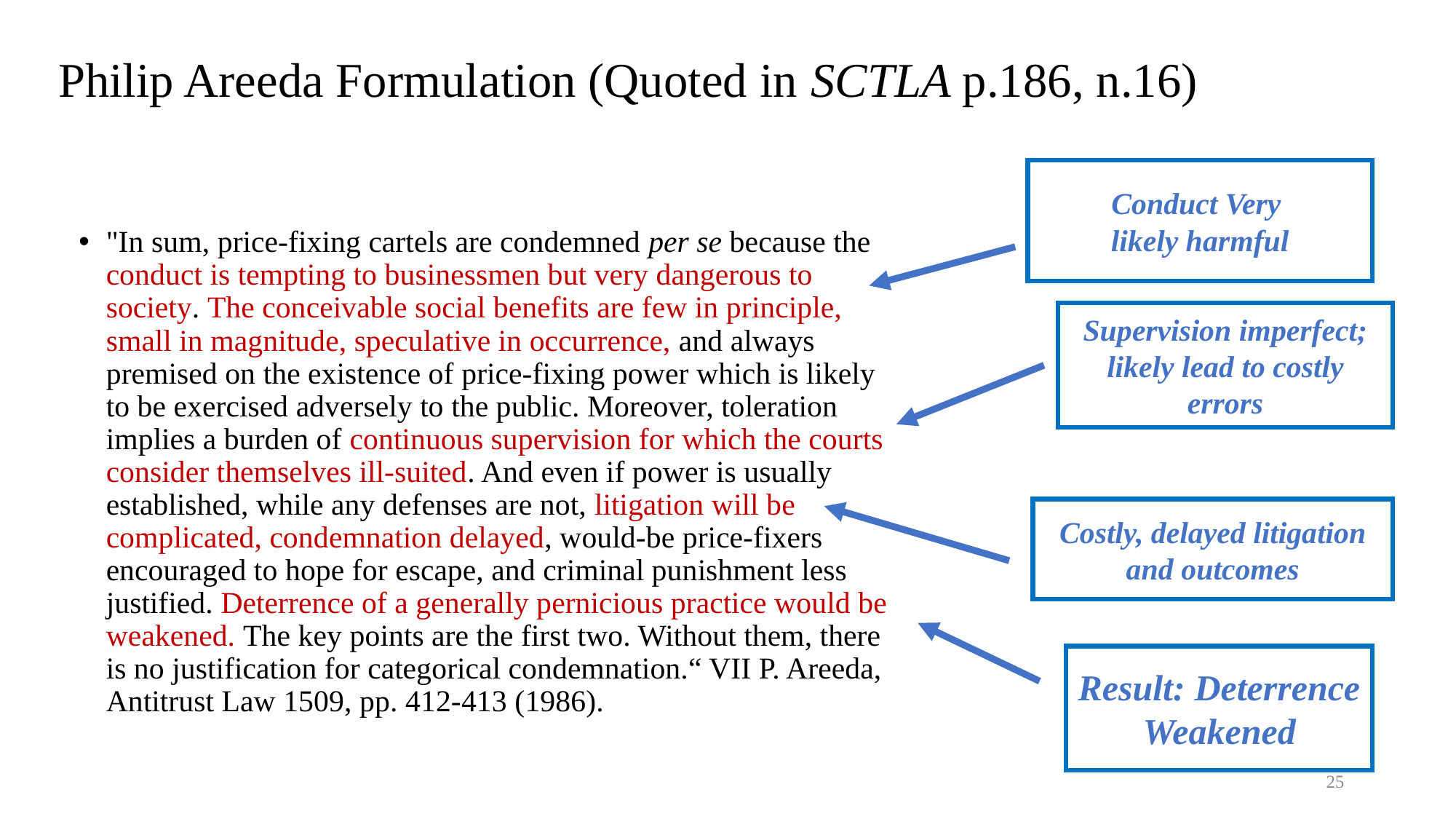

# Philip Areeda Formulation (Quoted in SCTLA p.186, n.16)
Conduct Very
likely harmful
"In sum, price-fixing cartels are condemned per se because the conduct is tempting to businessmen but very dangerous to society. The conceivable social benefits are few in principle, small in magnitude, speculative in occurrence, and always premised on the existence of price-fixing power which is likely to be exercised adversely to the public. Moreover, toleration implies a burden of continuous supervision for which the courts consider themselves ill-suited. And even if power is usually established, while any defenses are not, litigation will be complicated, condemnation delayed, would-be price-fixers encouraged to hope for escape, and criminal punishment less justified. Deterrence of a generally pernicious practice would be weakened. The key points are the first two. Without them, there is no justification for categorical condemnation.“ VII P. Areeda, Antitrust Law 1509, pp. 412-413 (1986).

Supervision imperfect; likely lead to costly errors
Costly, delayed litigation and outcomes
Result: Deterrence Weakened
25